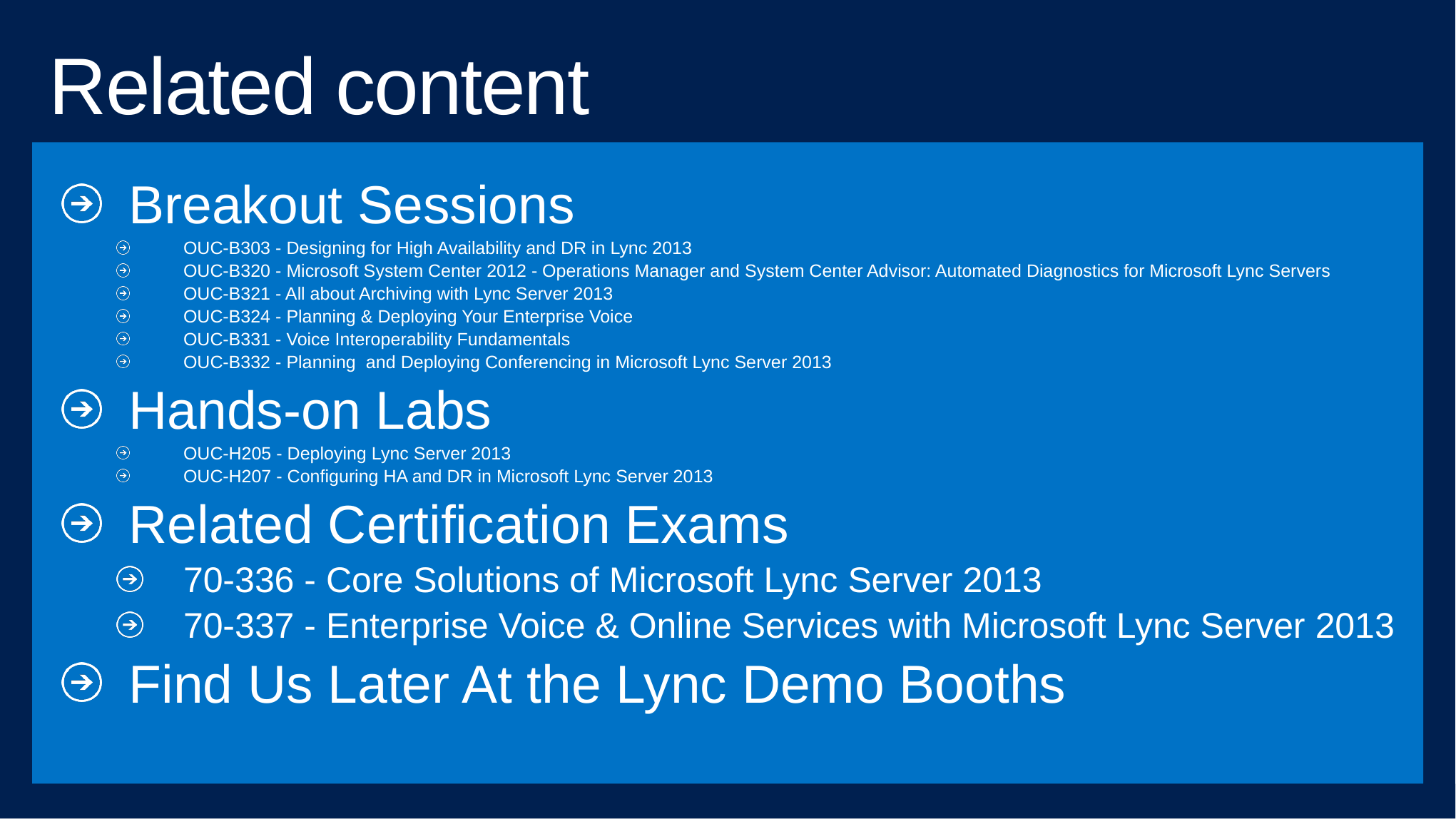

# Related content

Breakout Sessions
OUC-B303 - Designing for High Availability and DR in Lync 2013
OUC-B320 - Microsoft System Center 2012 - Operations Manager and System Center Advisor: Automated Diagnostics for Microsoft Lync Servers
OUC-B321 - All about Archiving with Lync Server 2013
OUC-B324 - Planning & Deploying Your Enterprise Voice
OUC-B331 - Voice Interoperability Fundamentals
OUC-B332 - Planning  and Deploying Conferencing in Microsoft Lync Server 2013
Hands-on Labs
OUC-H205 - Deploying Lync Server 2013
OUC-H207 - Configuring HA and DR in Microsoft Lync Server 2013
Related Certification Exams
70-336 - Core Solutions of Microsoft Lync Server 2013
70-337 - Enterprise Voice & Online Services with Microsoft Lync Server 2013
Find Us Later At the Lync Demo Booths